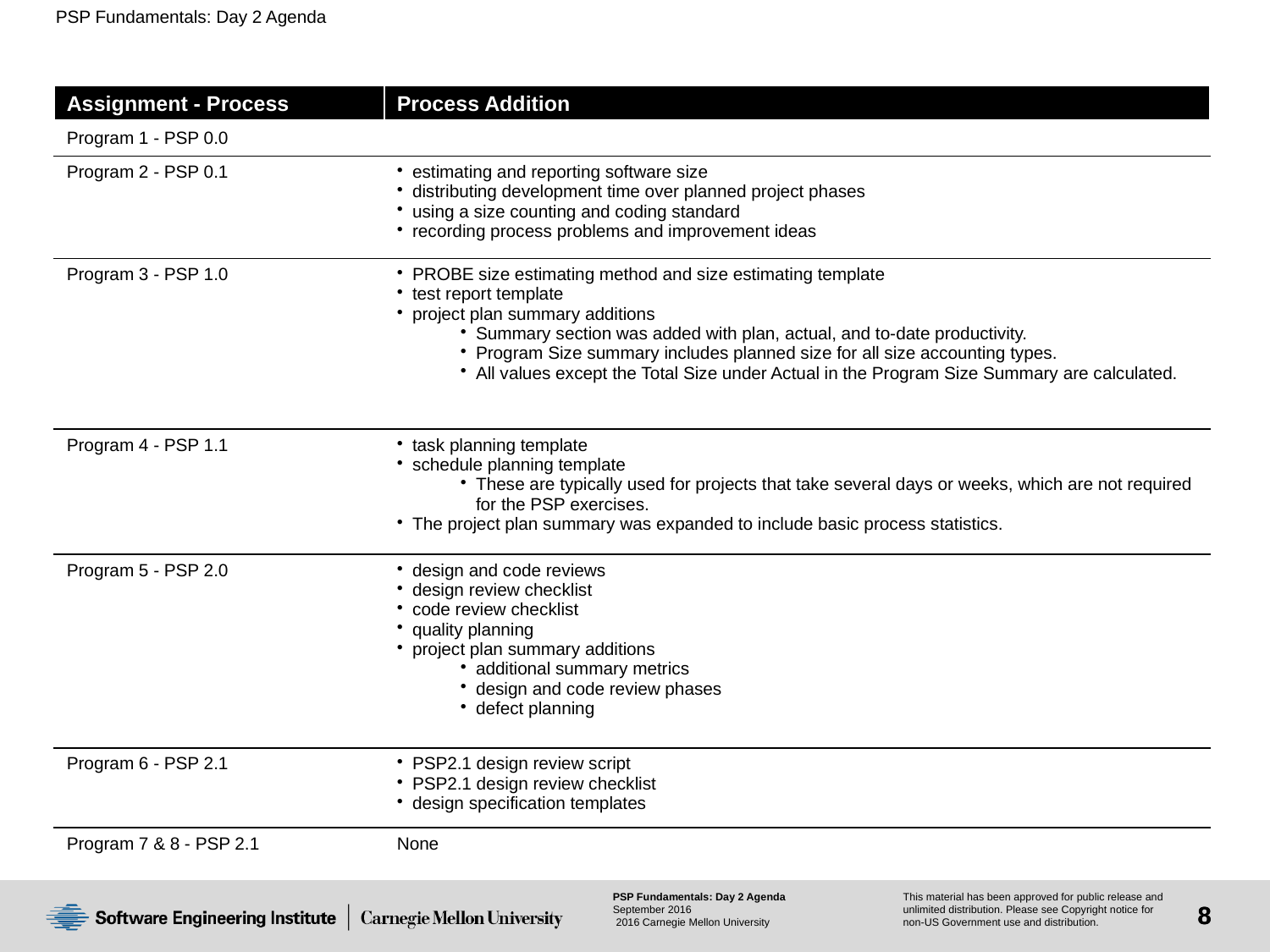

| Assignment - Process | Process Addition |
| --- | --- |
| Program 1 - PSP 0.0 |  |
| Program 2 - PSP 0.1 | estimating and reporting software size distributing development time over planned project phases using a size counting and coding standard recording process problems and improvement ideas |
| Program 3 - PSP 1.0 | PROBE size estimating method and size estimating template test report template project plan summary additions Summary section was added with plan, actual, and to-date productivity. Program Size summary includes planned size for all size accounting types. All values except the Total Size under Actual in the Program Size Summary are calculated. |
| Program 4 - PSP 1.1 | task planning template schedule planning template These are typically used for projects that take several days or weeks, which are not required for the PSP exercises. The project plan summary was expanded to include basic process statistics. |
| Program 5 - PSP 2.0 | design and code reviews design review checklist code review checklist quality planning project plan summary additions additional summary metrics design and code review phases defect planning |
| Program 6 - PSP 2.1 | PSP2.1 design review script PSP2.1 design review checklist design specification templates |
| Program 7 & 8 - PSP 2.1 | None |